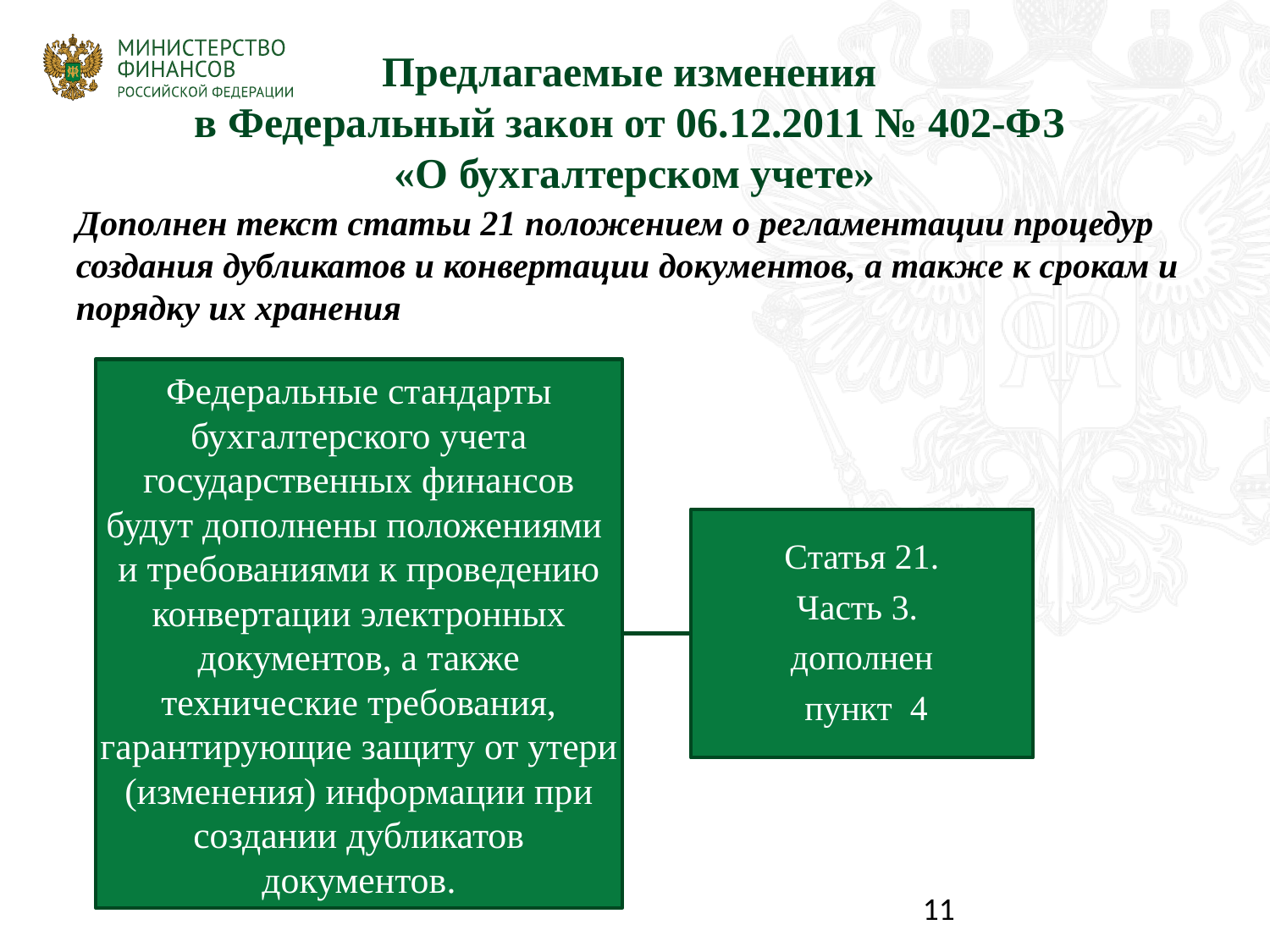

# Предлагаемые изменения в Федеральный закон от 06.12.2011 № 402-ФЗ «О бухгалтерском учете»
Дополнен текст статьи 21 положением о регламентации процедур создания дубликатов и конвертации документов, а также к срокам и порядку их хранения

Федеральные стандарты бухгалтерского учета государственных финансов будут дополнены положениями  и требованиями к проведению конвертации электронных документов, а также технические требования, гарантирующие защиту от утери (изменения) информации при создании дубликатов документов.
Статья 21.
Часть 3.
дополнен
 пункт  4
11